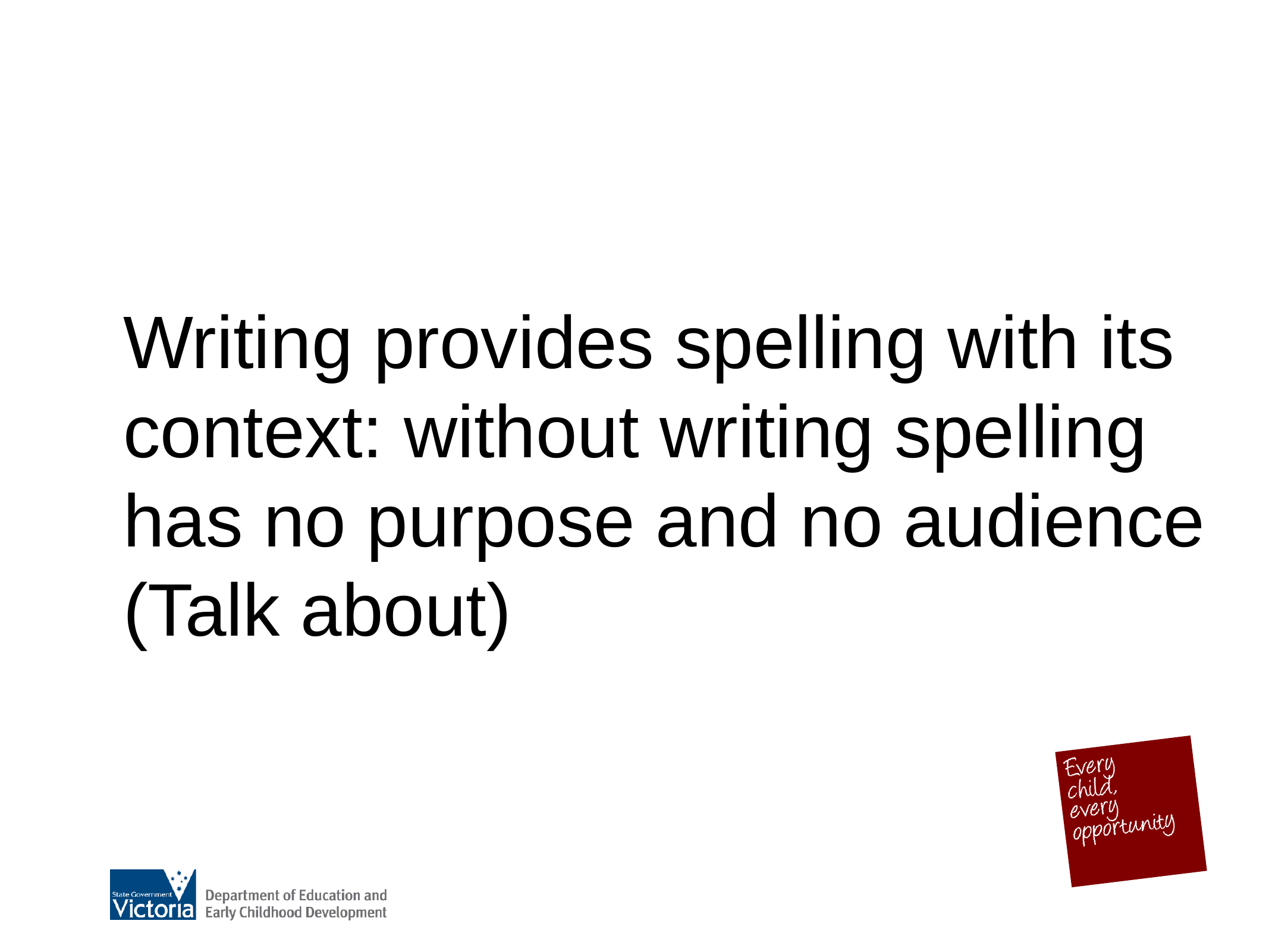

#

Writing provides spelling with its context: without writing spelling has no purpose and no audience (Talk about)